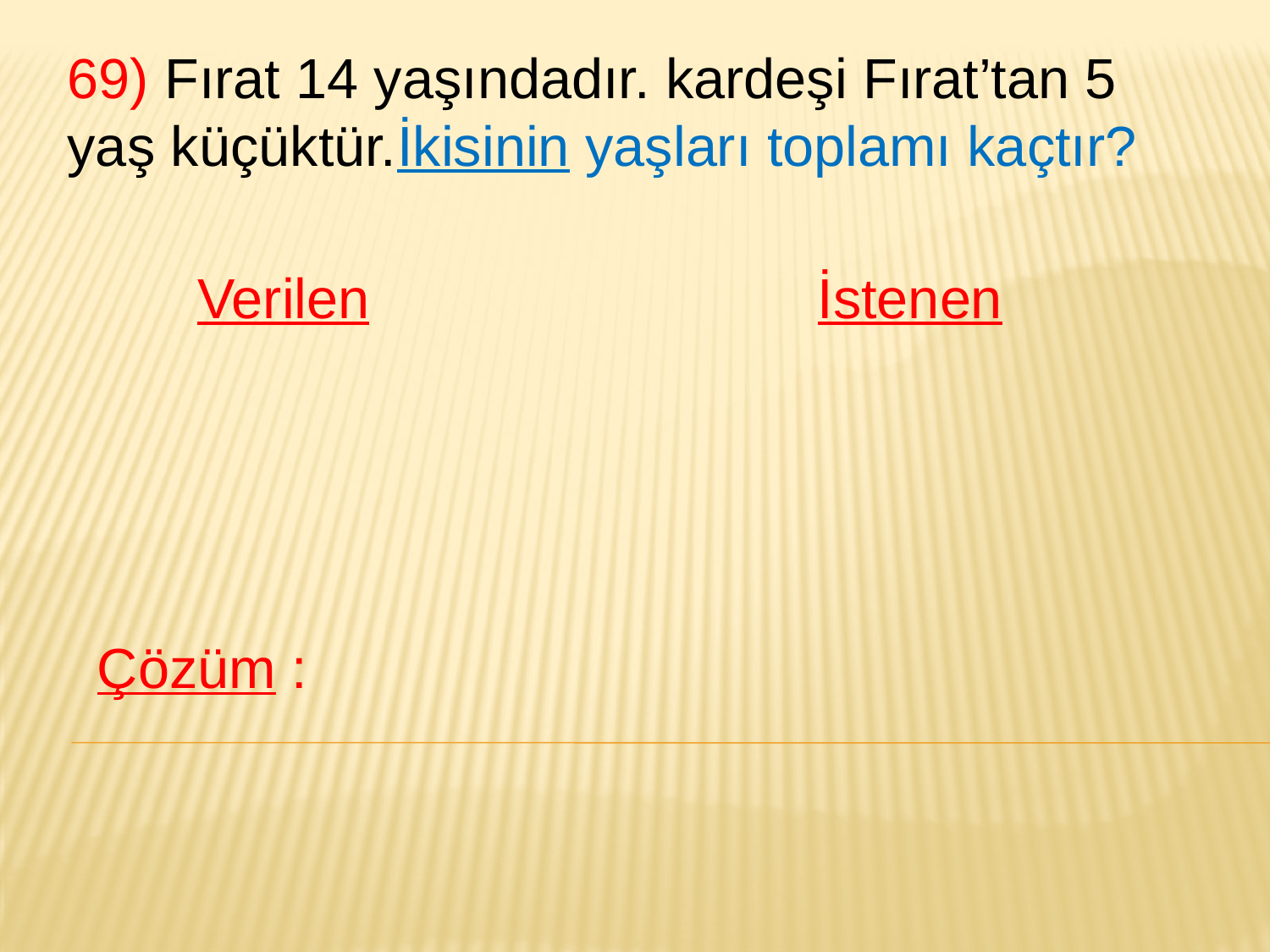

69) Fırat 14 yaşındadır. kardeşi Fırat’tan 5 yaş küçüktür.İkisinin yaşları toplamı kaçtır?

Verilen
İstenen
Çözüm :